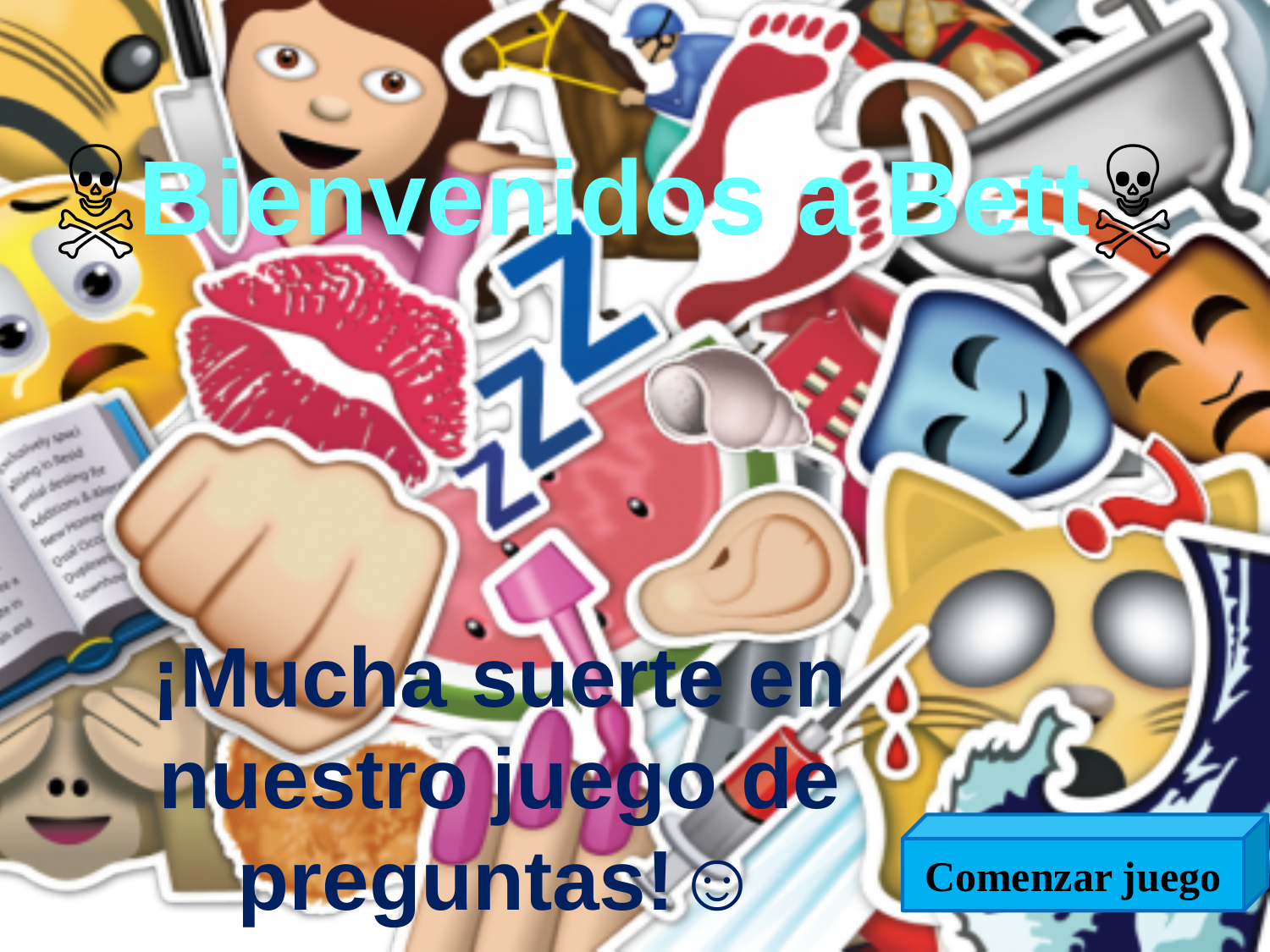

# ☠Bienvenidos a Bett☠
¡Mucha suerte en nuestro juego de preguntas!☺
Comenzar juego